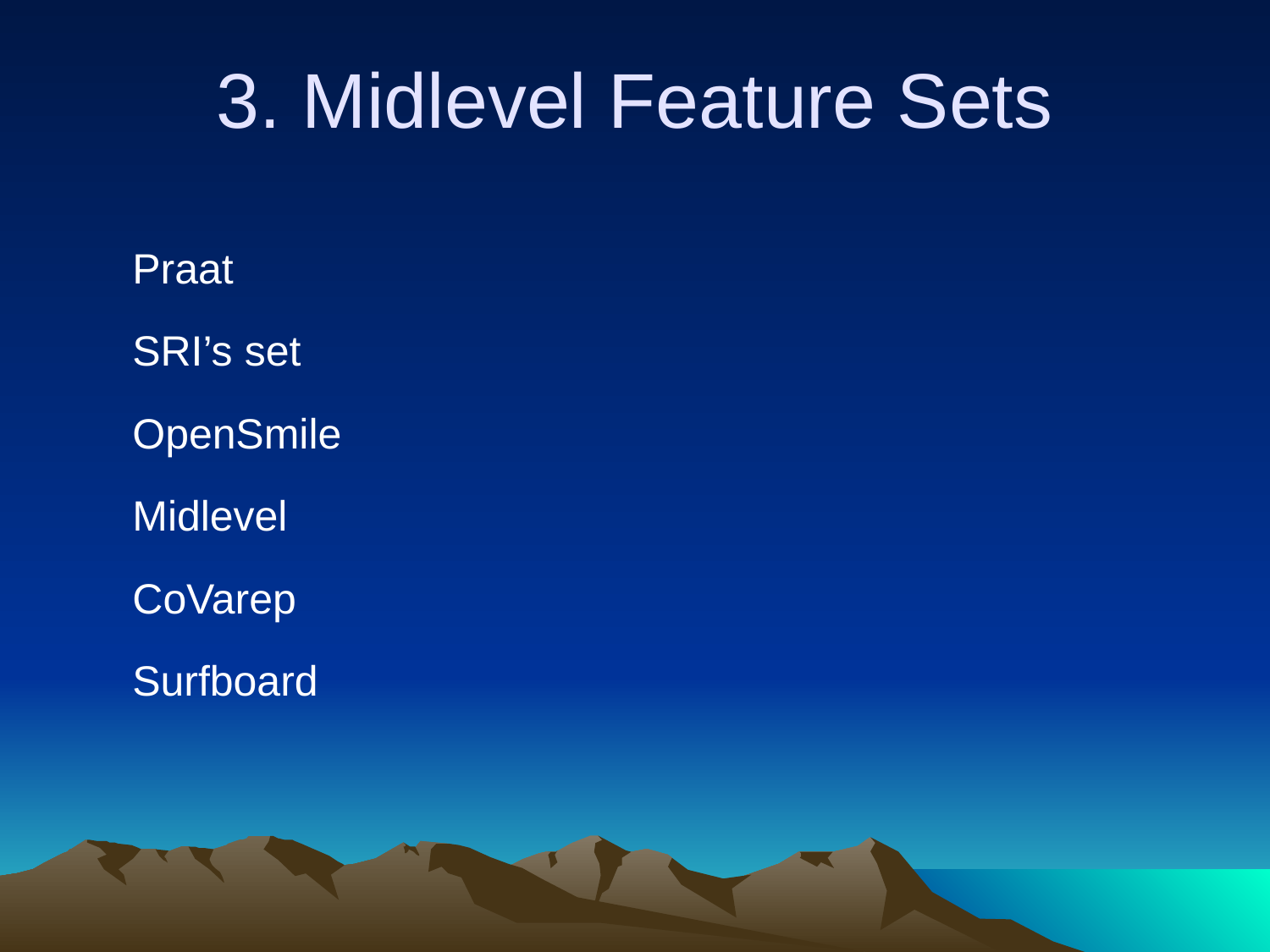

# 3. Midlevel Feature Sets
Praat
SRI’s set
OpenSmile
Midlevel
CoVarep
Surfboard